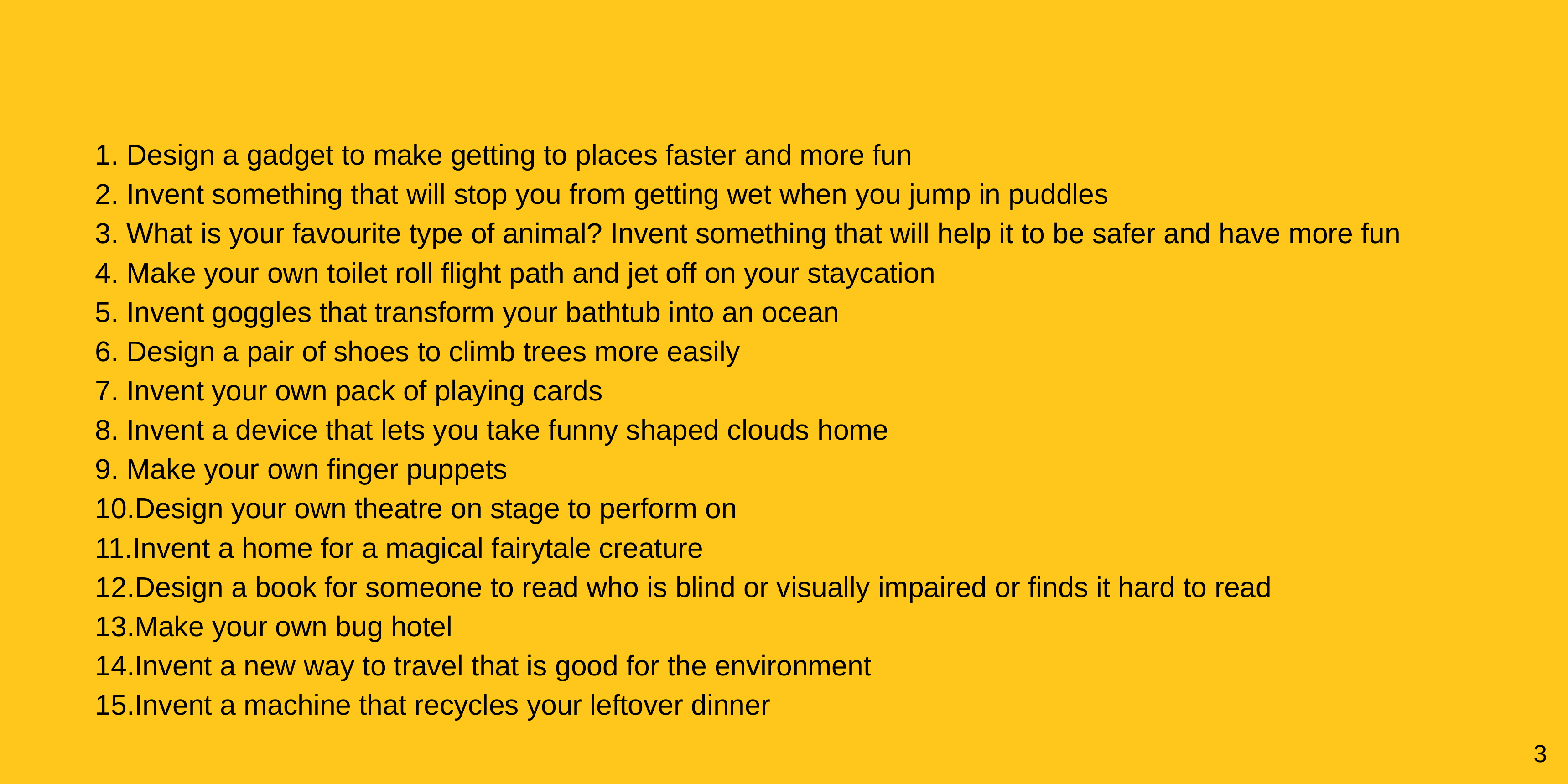

Design a gadget to make getting to places faster and more fun
Invent something that will stop you from getting wet when you jump in puddles
What is your favourite type of animal? Invent something that will help it to be safer and have more fun
Make your own toilet roll flight path and jet off on your staycation
Invent goggles that transform your bathtub into an ocean
Design a pair of shoes to climb trees more easily
Invent your own pack of playing cards
Invent a device that lets you take funny shaped clouds home
Make your own finger puppets
Design your own theatre on stage to perform on
Invent a home for a magical fairytale creature
Design a book for someone to read who is blind or visually impaired or finds it hard to read
Make your own bug hotel
Invent a new way to travel that is good for the environment
Invent a machine that recycles your leftover dinner

3